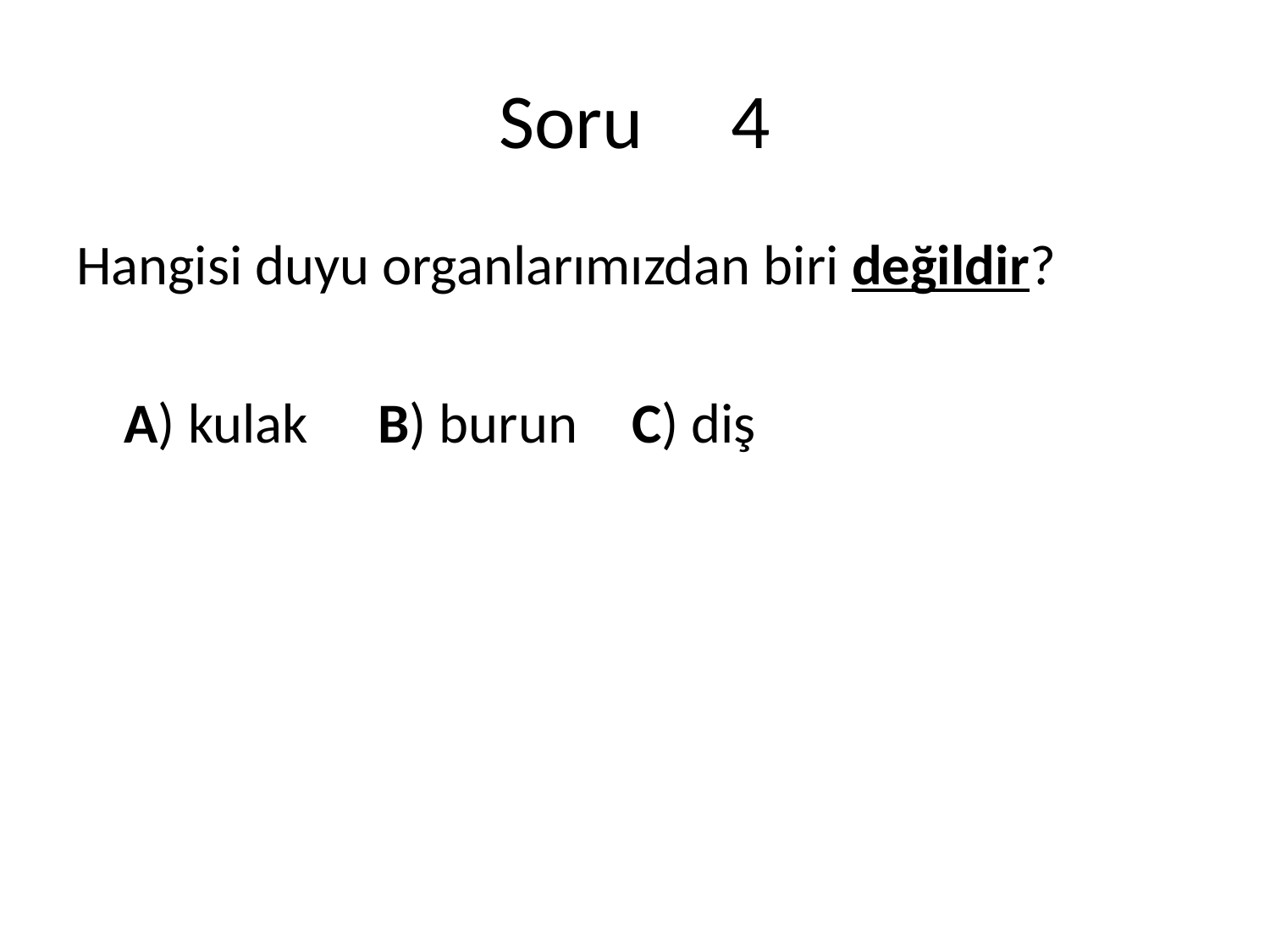

# Soru     4
Hangisi duyu organlarımızdan biri değildir?

	A) kulak	B) burun	C) diş